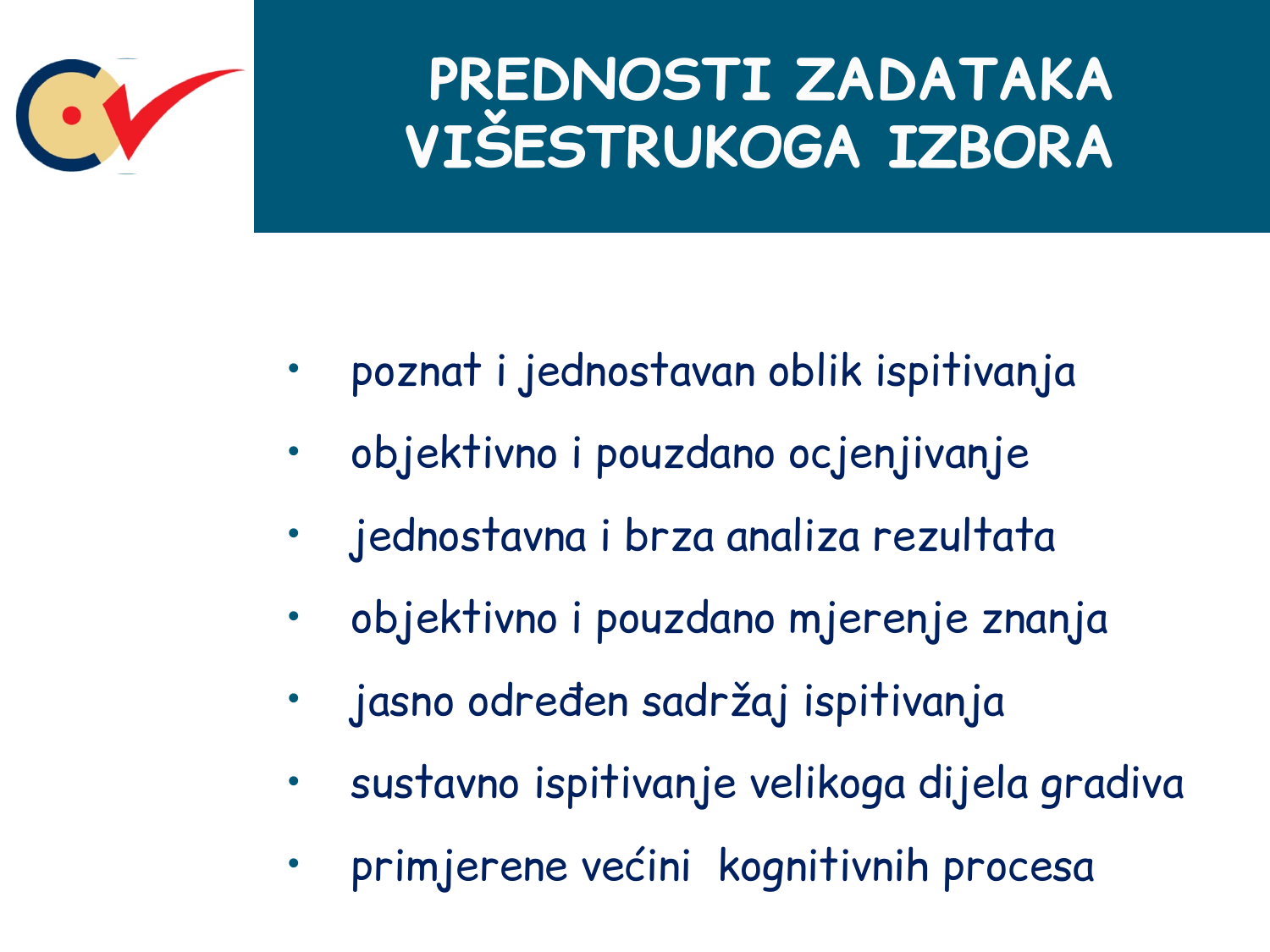

# PREDNOSTI ZADATAKA VIŠESTRUKOGA IZBORA

poznat i jednostavan oblik ispitivanja
objektivno i pouzdano ocjenjivanje
jednostavna i brza analiza rezultata
objektivno i pouzdano mjerenje znanja
jasno određen sadržaj ispitivanja
sustavno ispitivanje velikoga dijela gradiva
primjerene većini  kognitivnih procesa